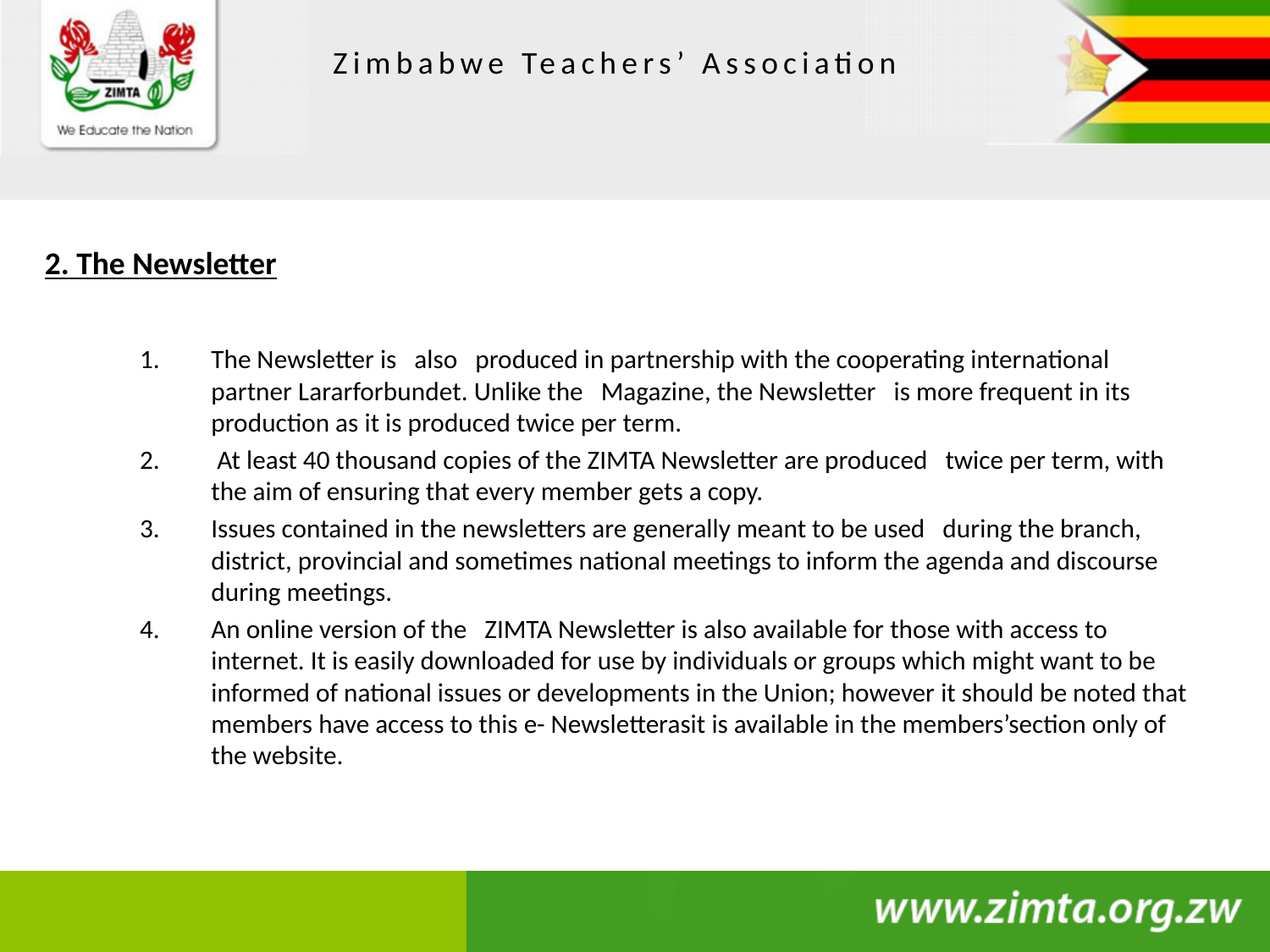

# 2. The Newsletter
The Newsletter is   also   produced in partnership with the cooperating international partner Lararforbundet. Unlike the   Magazine, the Newsletter   is more frequent in its production as it is produced twice per term.
 At least 40 thousand copies of the ZIMTA Newsletter are produced   twice per term, with the aim of ensuring that every member gets a copy.
Issues contained in the newsletters are generally meant to be used   during the branch, district, provincial and sometimes national meetings to inform the agenda and discourse during meetings.
An online version of the   ZIMTA Newsletter is also available for those with access to internet. It is easily downloaded for use by individuals or groups which might want to be informed of national issues or developments in the Union; however it should be noted that members have access to this e- Newsletterasit is available in the members’section only of the website.